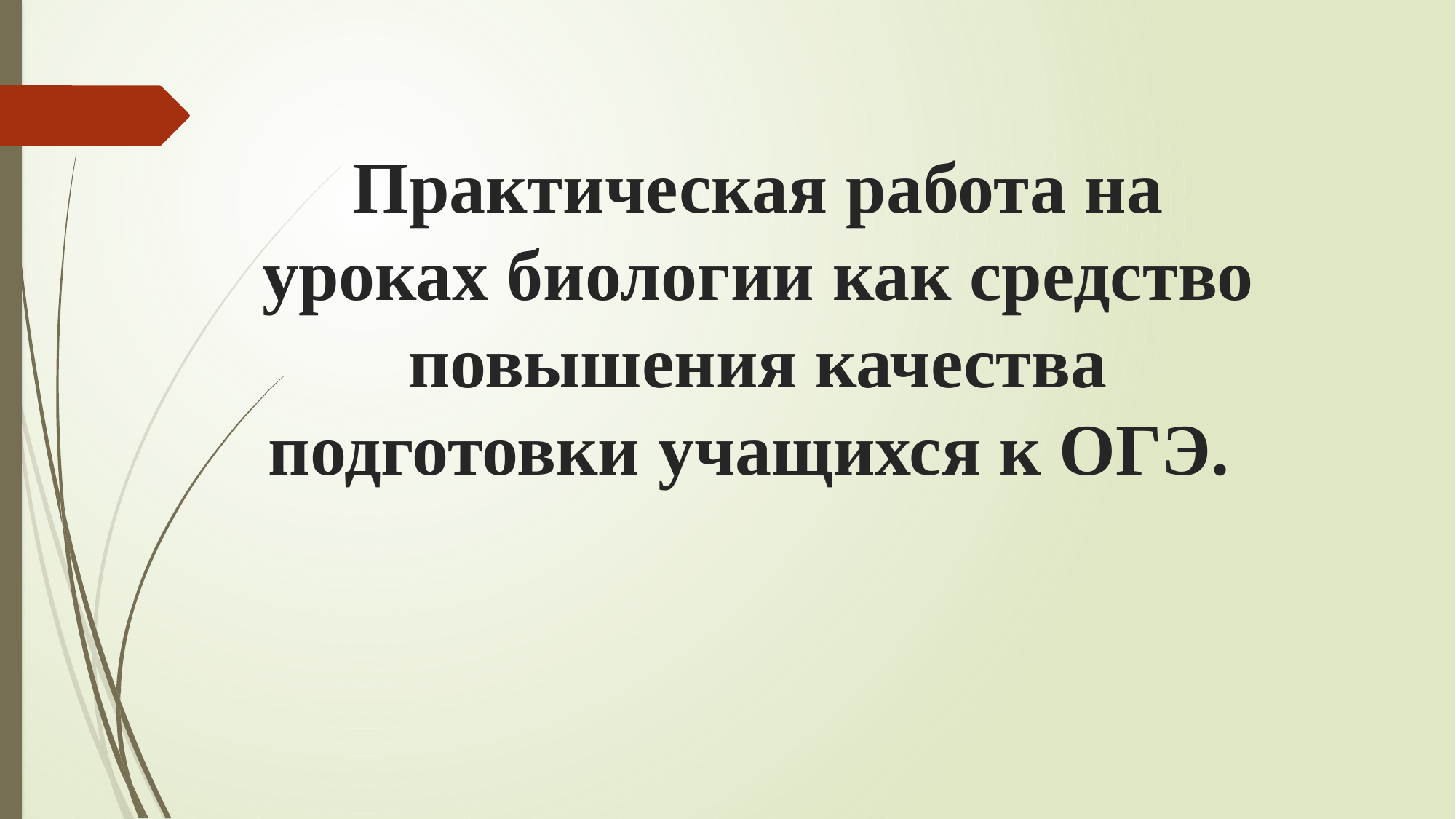

# Практическая работа на уроках биологии как средство повышения качества подготовки учащихся к ОГЭ.